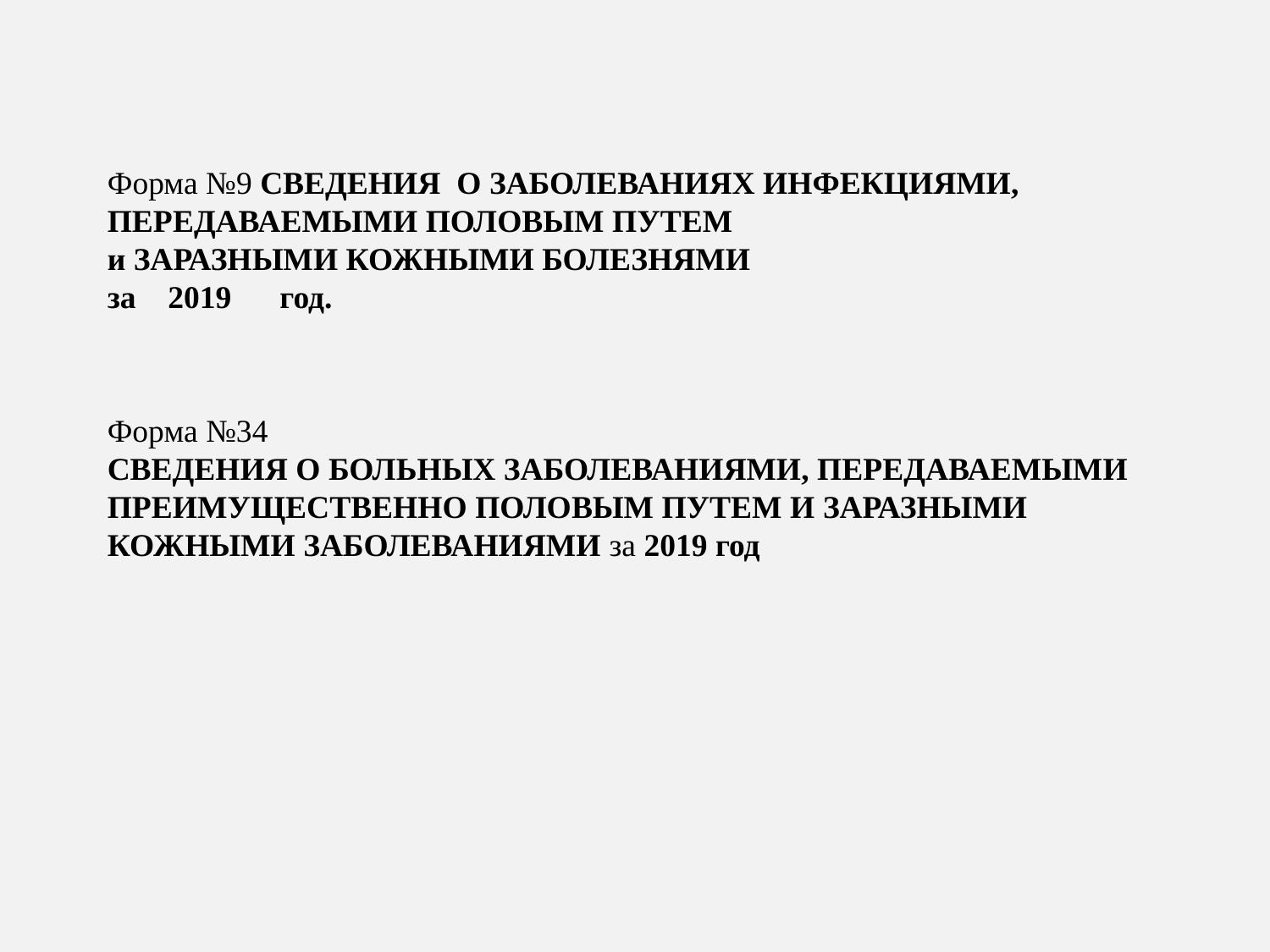

Форма №34
СВЕДЕНИЯ О БОЛЬНЫХ ЗАБОЛЕВАНИЯМИ, ПЕРЕДАВАЕМЫМИ ПРЕИМУЩЕСТВЕННО ПОЛОВЫМ ПУТЕМ И ЗАРАЗНЫМИ КОЖНЫМИ ЗАБОЛЕВАНИЯМИ за 2019 год

Форма №9 СВЕДЕНИЯ  О ЗАБОЛЕВАНИЯХ ИНФЕКЦИЯМИ, ПЕРЕДАВАЕМЫМИ ПОЛОВЫМ ПУТЕМ
и ЗАРАЗНЫМИ КОЖНЫМИ БОЛЕЗНЯМИ
за    2019      год.